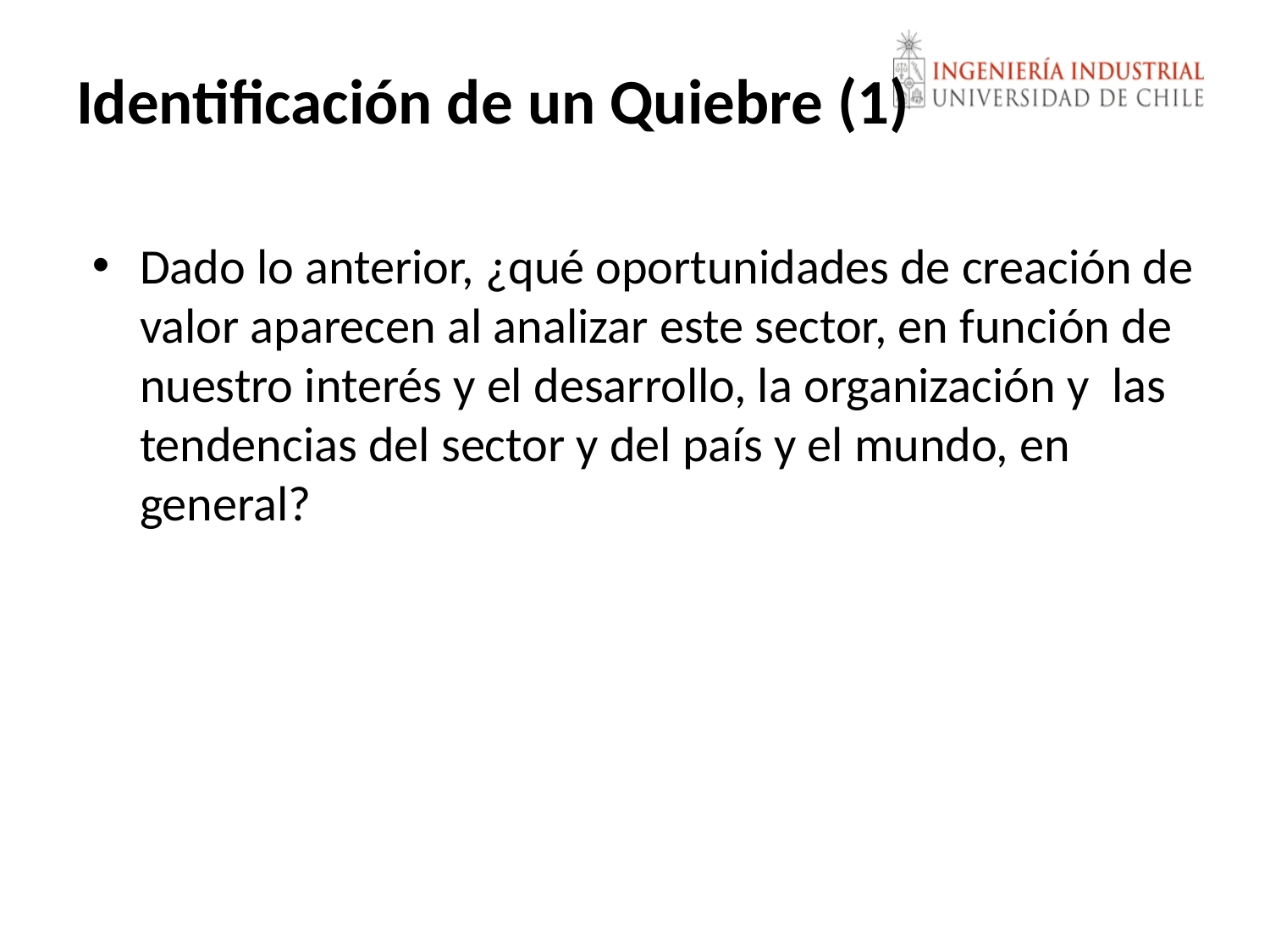

# Identificación de un Quiebre (1)
Dado lo anterior, ¿qué oportunidades de creación de valor aparecen al analizar este sector, en función de nuestro interés y el desarrollo, la organización y  las tendencias del sector y del país y el mundo, en general?